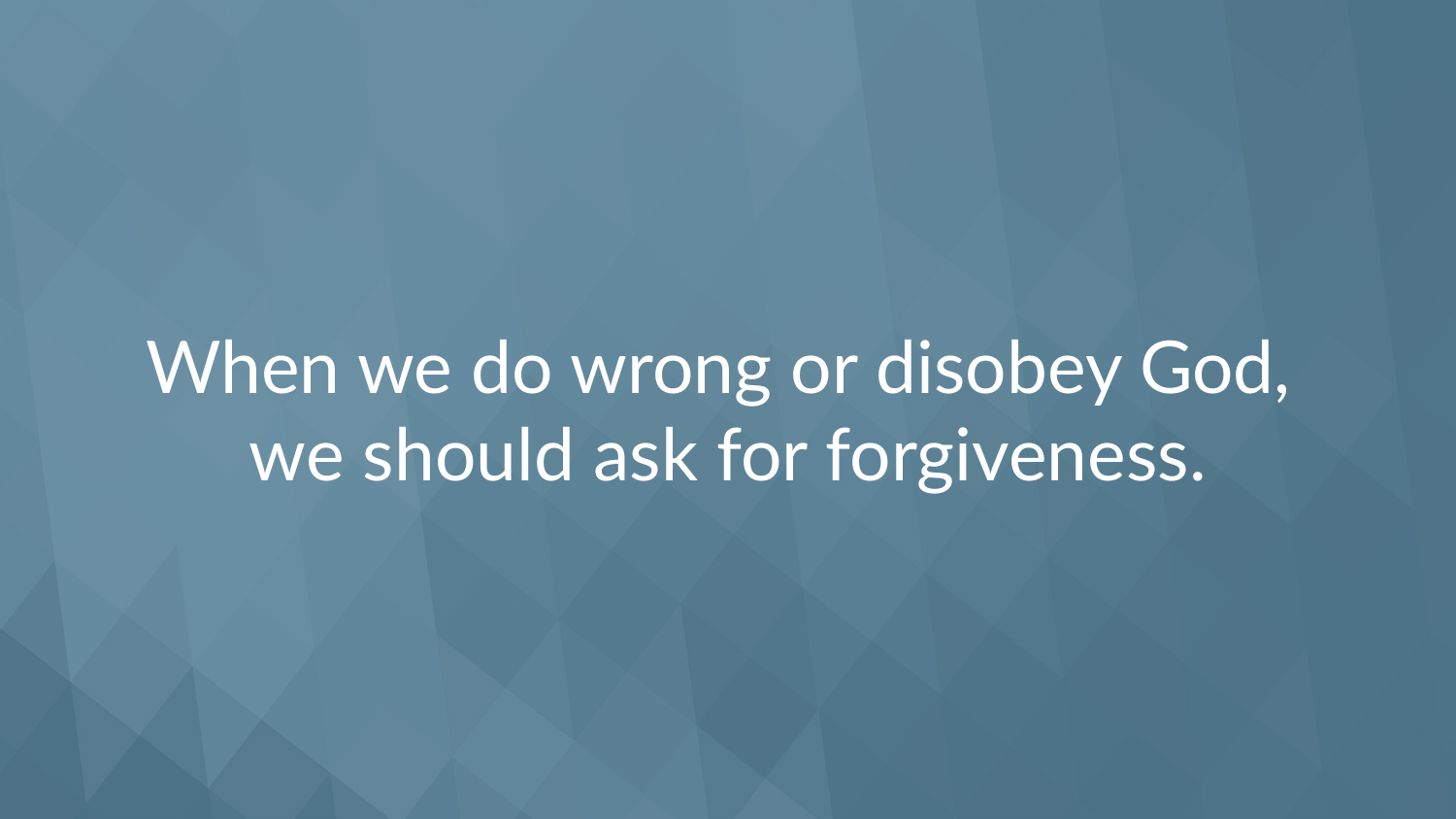

When we do wrong or disobey God,
we should ask for forgiveness.